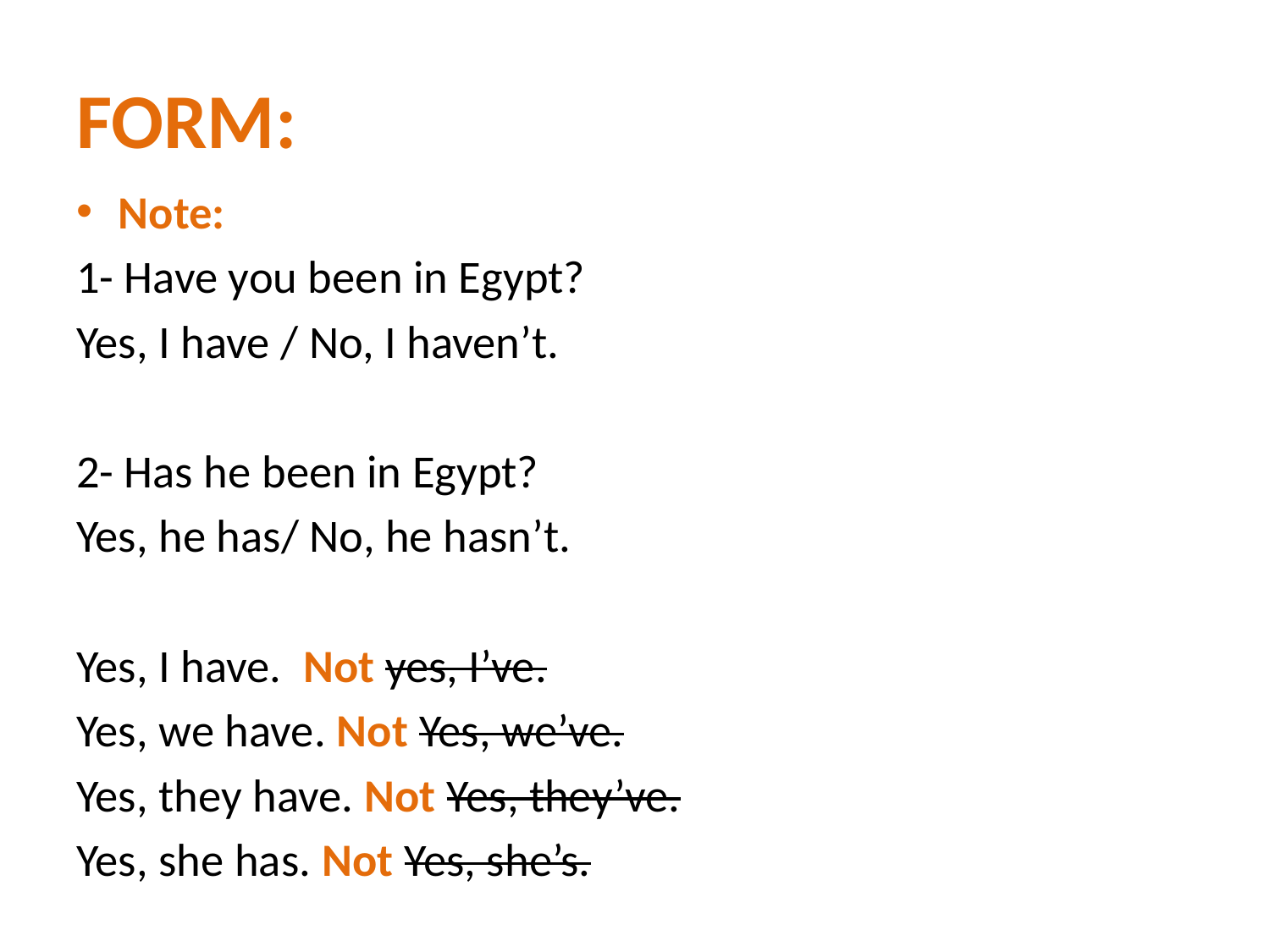

# FORM:
Note:
1- Have you been in Egypt?
Yes, I have / No, I haven’t.

2- Has he been in Egypt?
Yes, he has/ No, he hasn’t.

Yes, I have.  Not yes, I’ve.
Yes, we have. Not Yes, we’ve.
Yes, they have. Not Yes, they’ve.
Yes, she has. Not Yes, she’s.